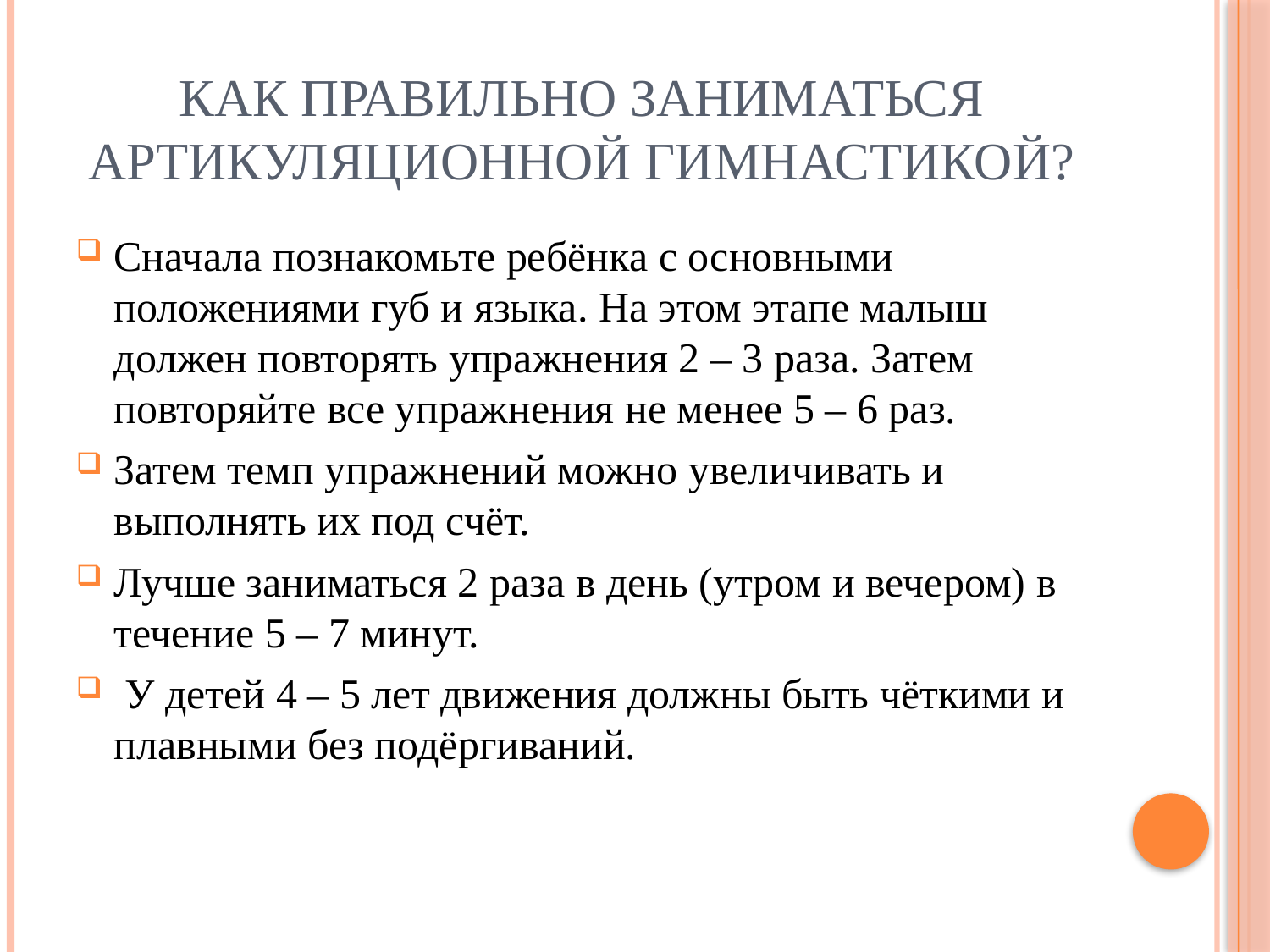

# Как правильно заниматься артикуляционной гимнастикой?
Сначала познакомьте ребёнка с основными положениями губ и языка. На этом этапе малыш должен повторять упражнения 2 – 3 раза. Затем повторяйте все упражнения не менее 5 – 6 раз.
Затем темп упражнений можно увеличивать и выполнять их под счёт.
Лучше заниматься 2 раза в день (утром и вечером) в течение 5 – 7 минут.
 У детей 4 – 5 лет движения должны быть чёткими и плавными без подёргиваний.